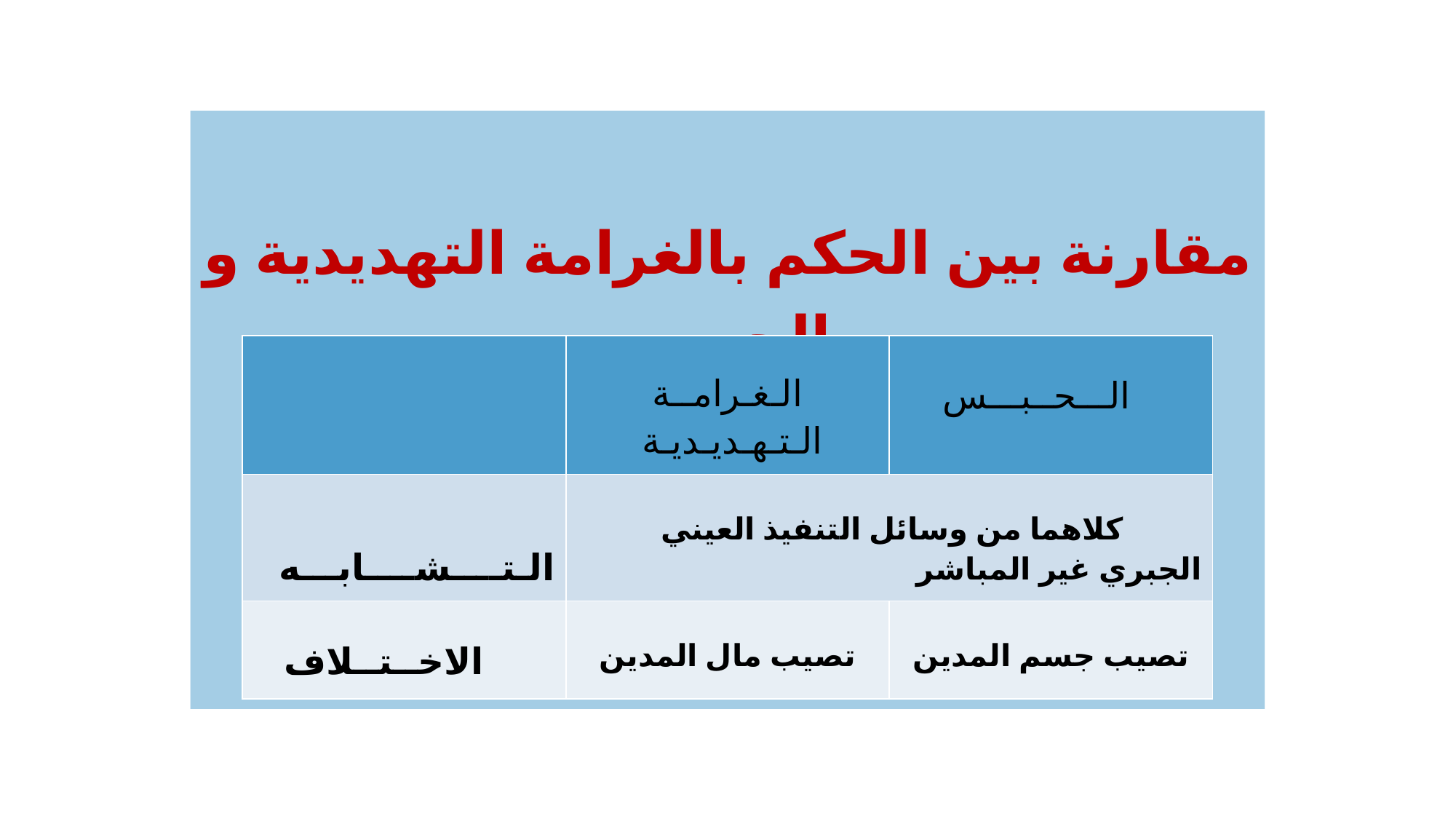

مقارنة بين الحكم بالغرامة التهديدية و الحبس

|  | الـغـرامــة الـتـهـديـديـة | الـــحــبـــس |
| --- | --- | --- |
| الـتــــشــــابـــه | كلاهما من وسائل التنفيذ العيني الجبري غير المباشر |  |
| الاخــتــلاف | تصيب مال المدين | تصيب جسم المدين |